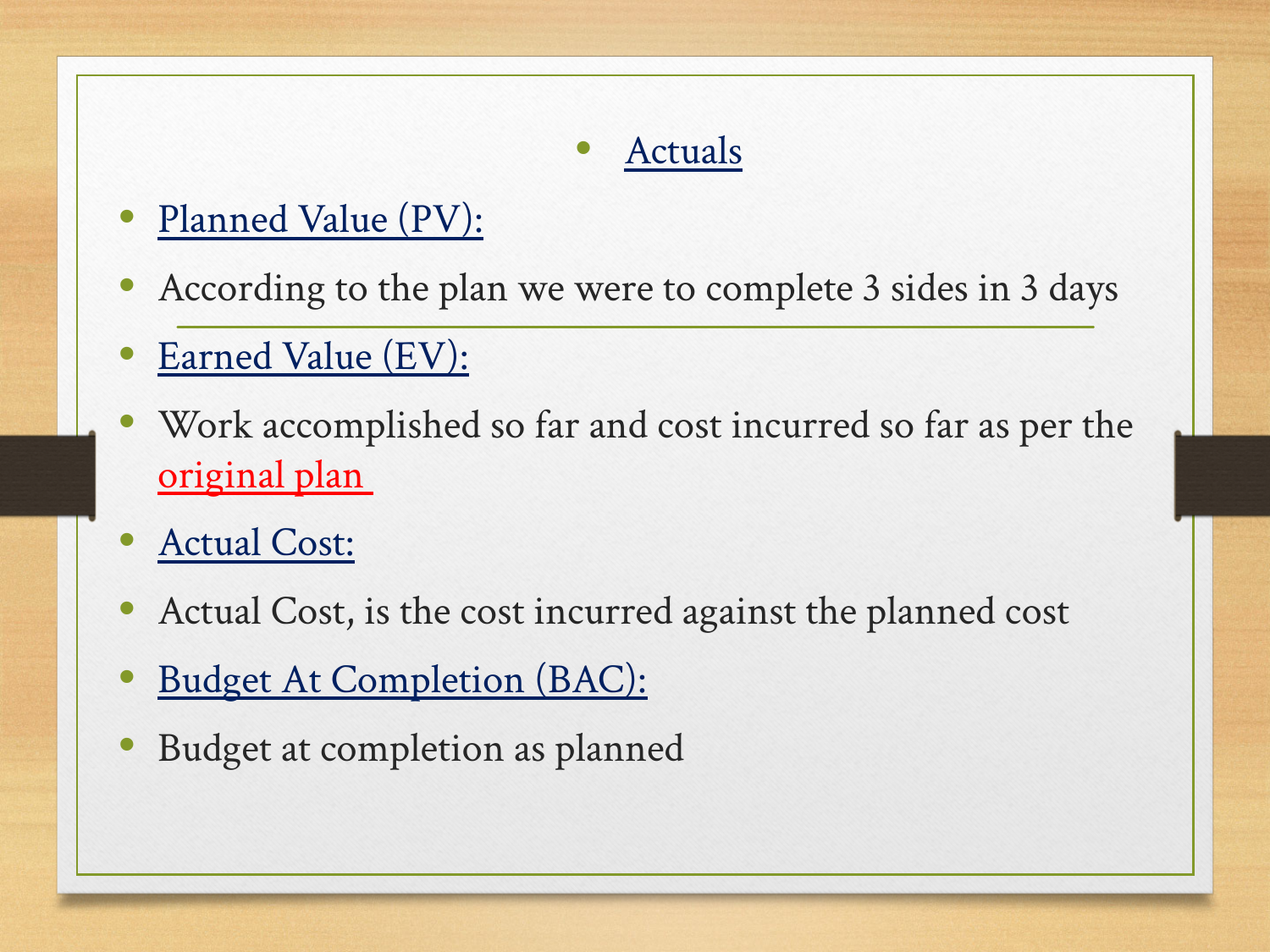

Actuals
Planned Value (PV):
According to the plan we were to complete 3 sides in 3 days
Earned Value (EV):
Work accomplished so far and cost incurred so far as per the original plan
Actual Cost:
Actual Cost, is the cost incurred against the planned cost
Budget At Completion (BAC):
Budget at completion as planned